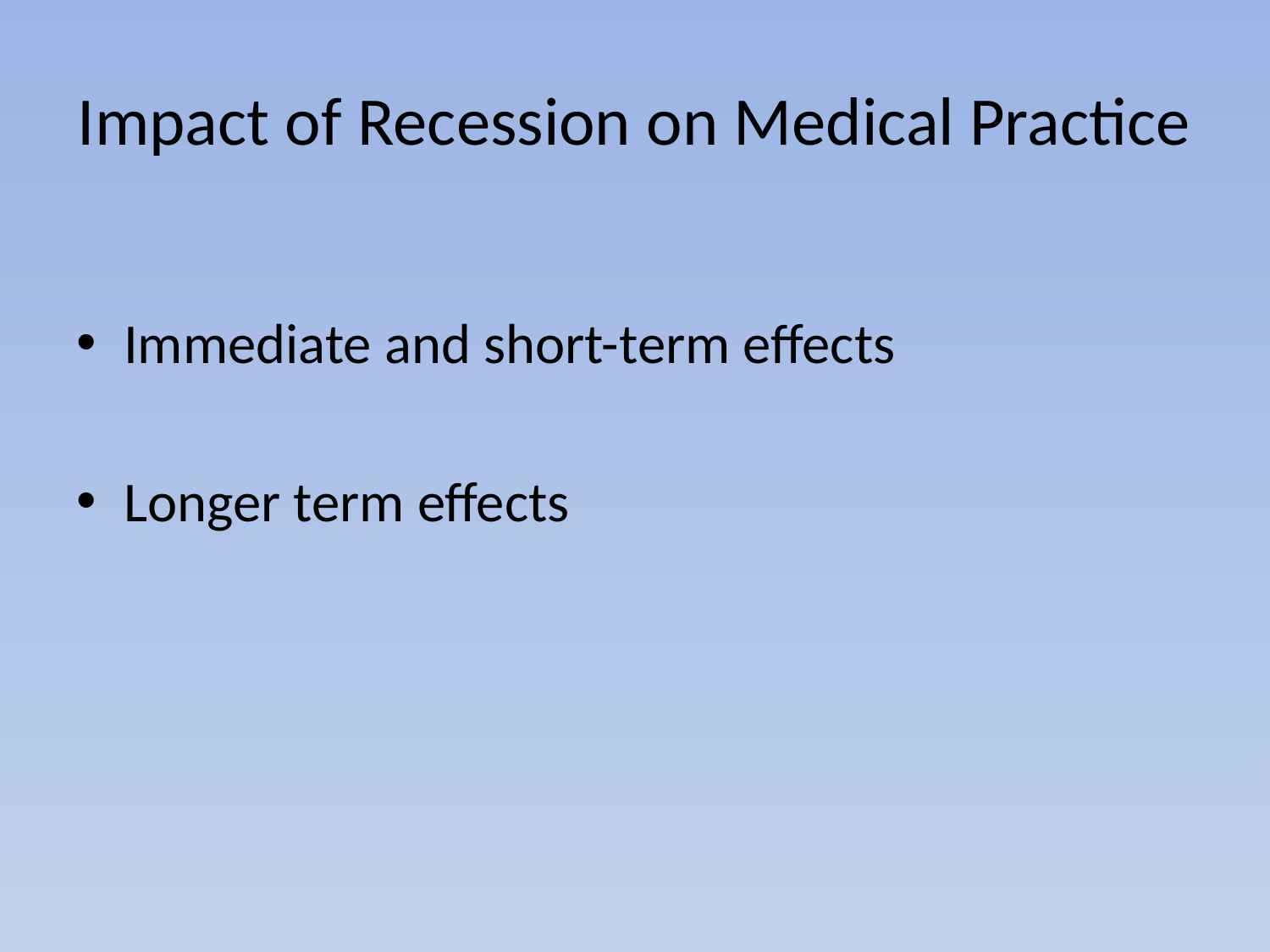

# Impact of Recession on Medical Practice

Immediate and short-term effects

Longer term effects